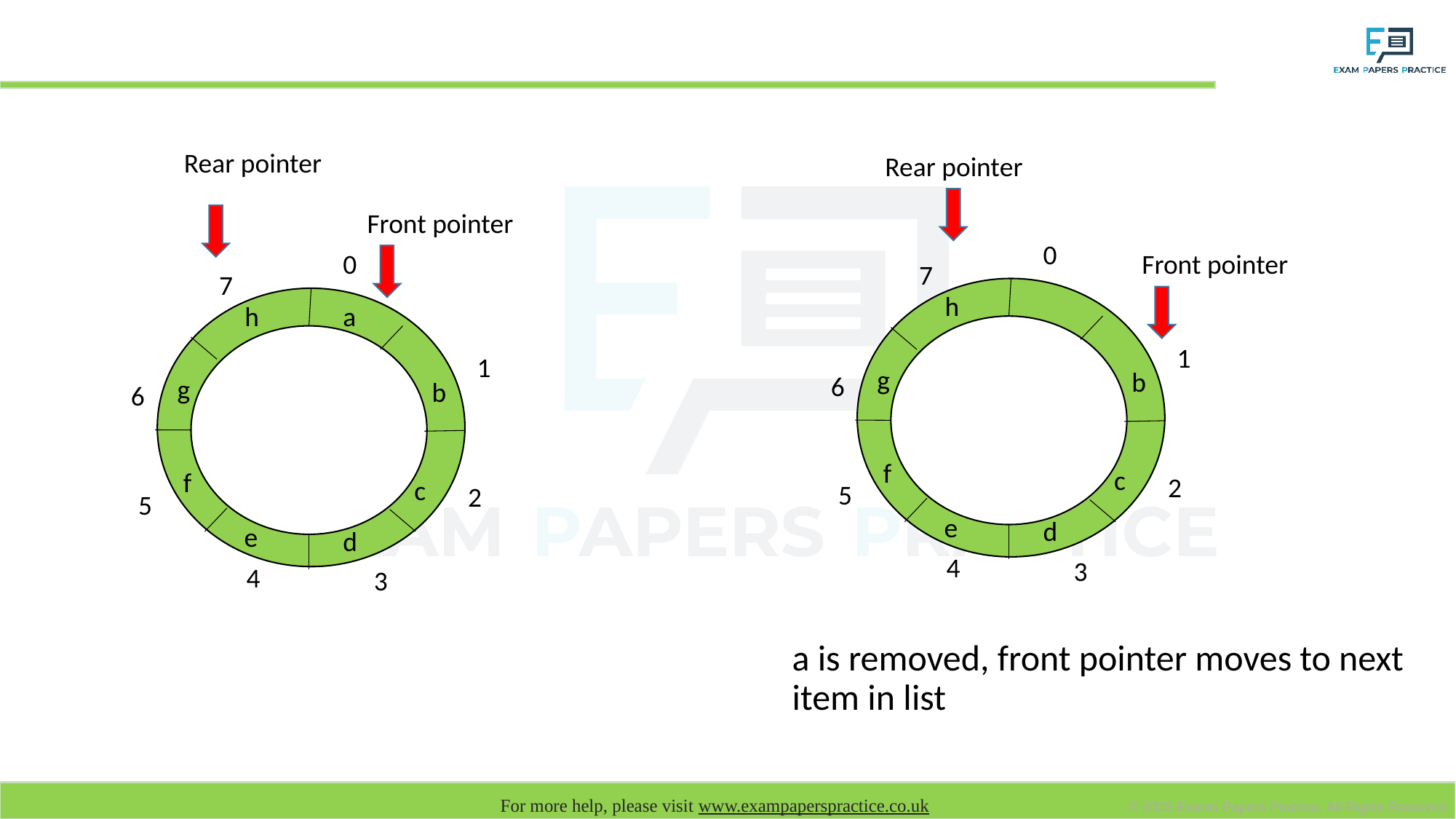

# Example circular queue with 7 elements
Rear pointer
Rear pointer

Front pointer

0
Front pointer
0

7
7
a
h

a
h
a

1
1
g
b
6
g
b
6
f
c
f
2
c
5
2
5
e
d
e
d
4
3
4
3
a is removed, front pointer moves to next item in list